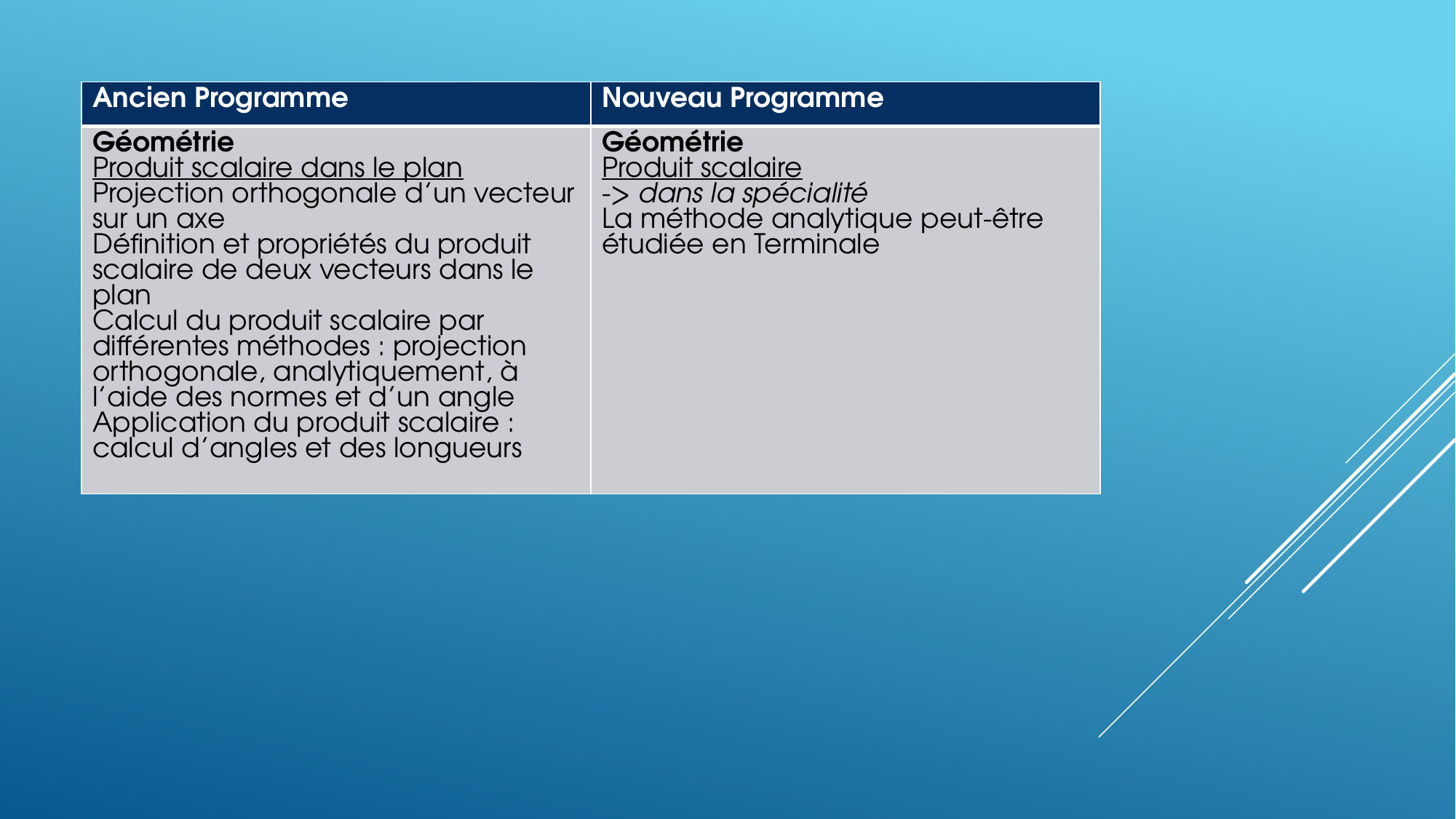

| Ancien Programme | Nouveau Programme |
| --- | --- |
| Géométrie Produit scalaire dans le plan Projection orthogonale d’un vecteur sur un axe Définition et propriétés du produit scalaire de deux vecteurs dans le plan Calcul du produit scalaire par différentes méthodes : projection orthogonale, analytiquement, à l’aide des normes et d’un angle Application du produit scalaire : calcul d’angles et des longueurs | Géométrie Produit scalaire -> dans la spécialité La méthode analytique peut-être étudiée en Terminale |